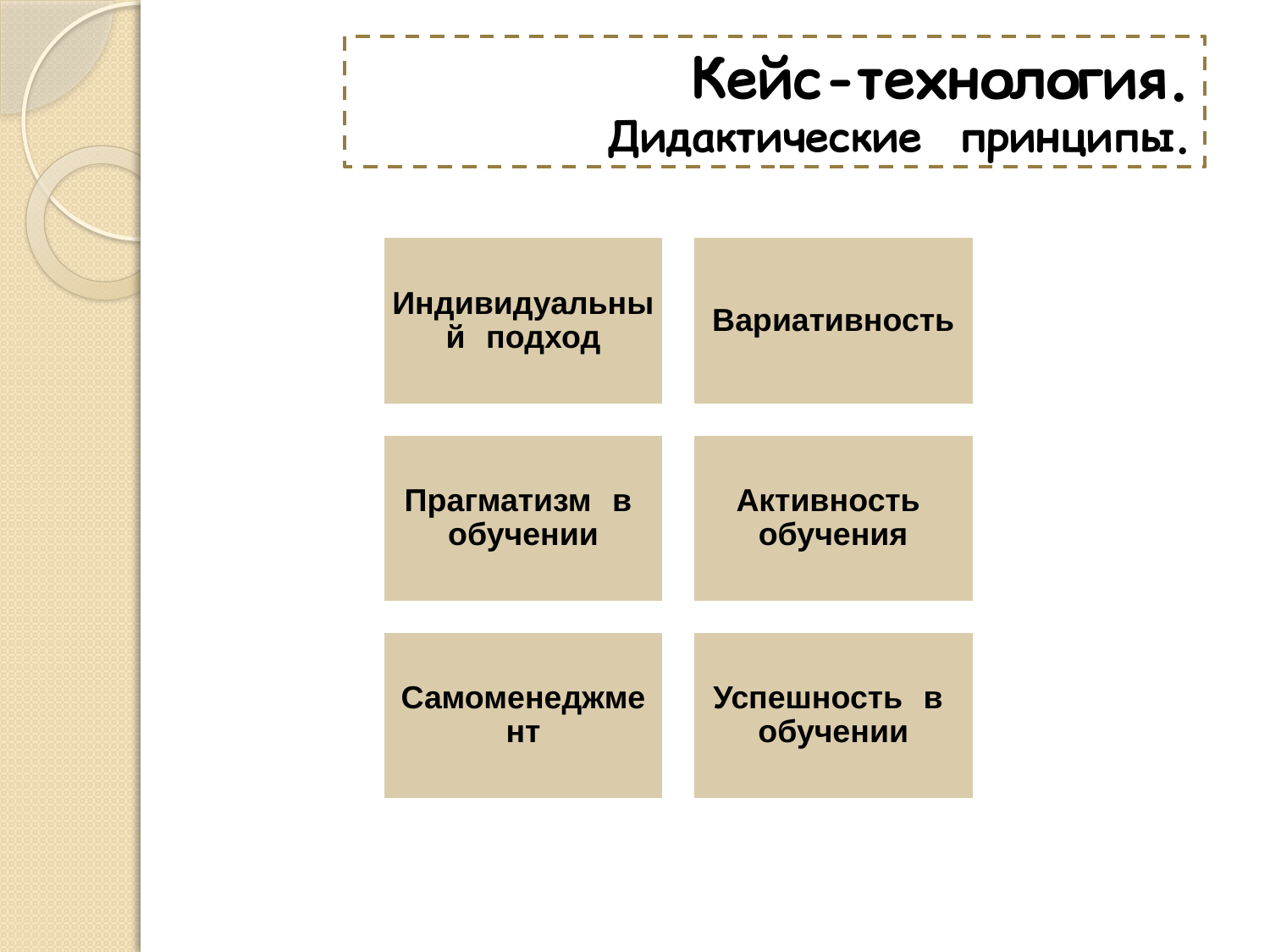

Кейс-технология. Дидактические  принципы.
Индивидуальный  подход
Вариативность
Прагматизм  в  обучении
Активность  обучения
Самоменеджмент
Успешность  в  обучении